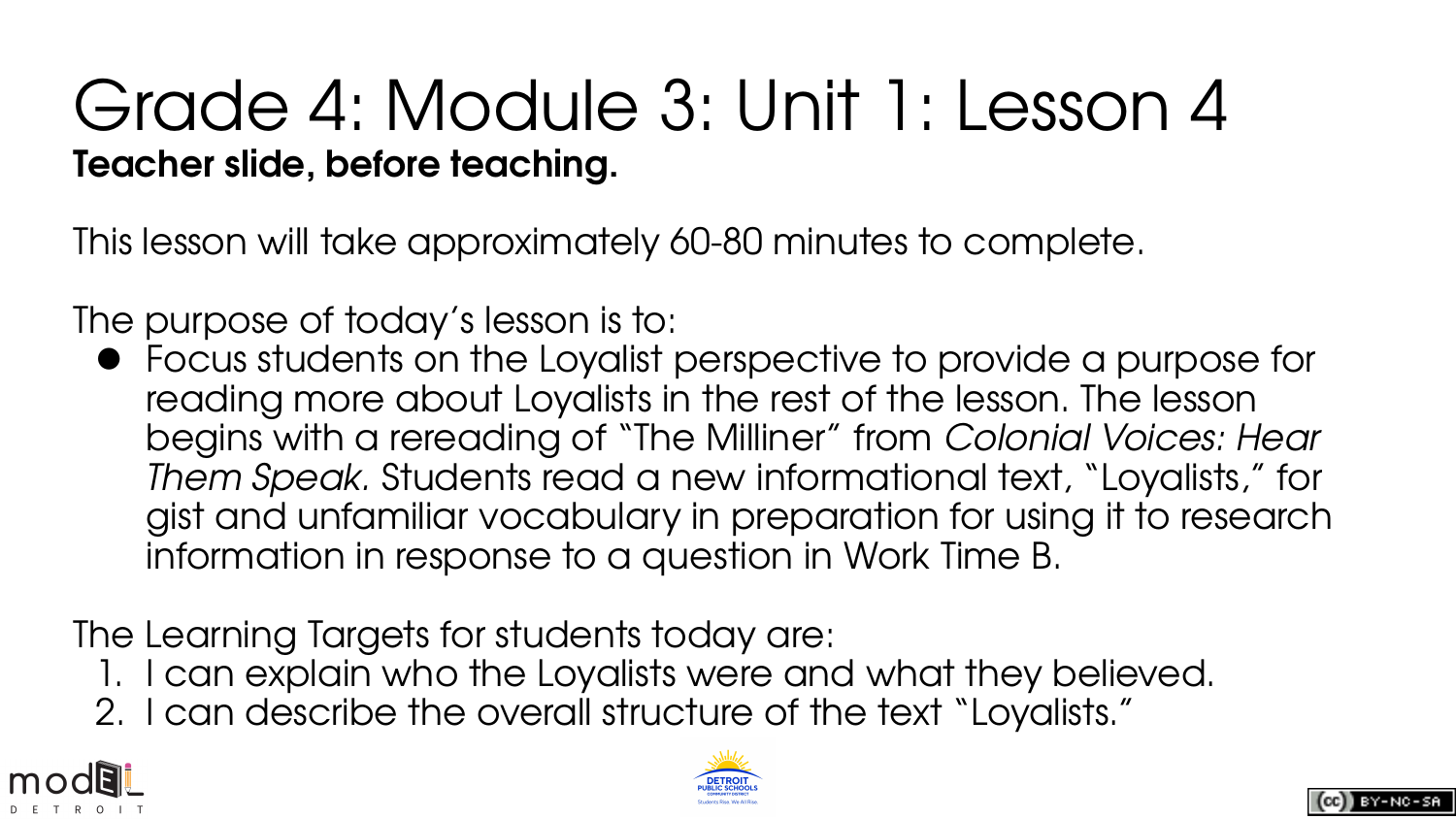

# Grade 4: Module 3: Unit 1: Lesson 4
Teacher slide, before teaching.
This lesson will take approximately 60-80 minutes to complete.

The purpose of today’s lesson is to:
Focus students on the Loyalist perspective to provide a purpose for reading more about Loyalists in the rest of the lesson. The lesson begins with a rereading of “The Milliner” from Colonial Voices: Hear Them Speak. Students read a new informational text, “Loyalists,” for gist and unfamiliar vocabulary in preparation for using it to research information in response to a question in Work Time B.

The Learning Targets for students today are:
I can explain who the Loyalists were and what they believed.
I can describe the overall structure of the text “Loyalists.”